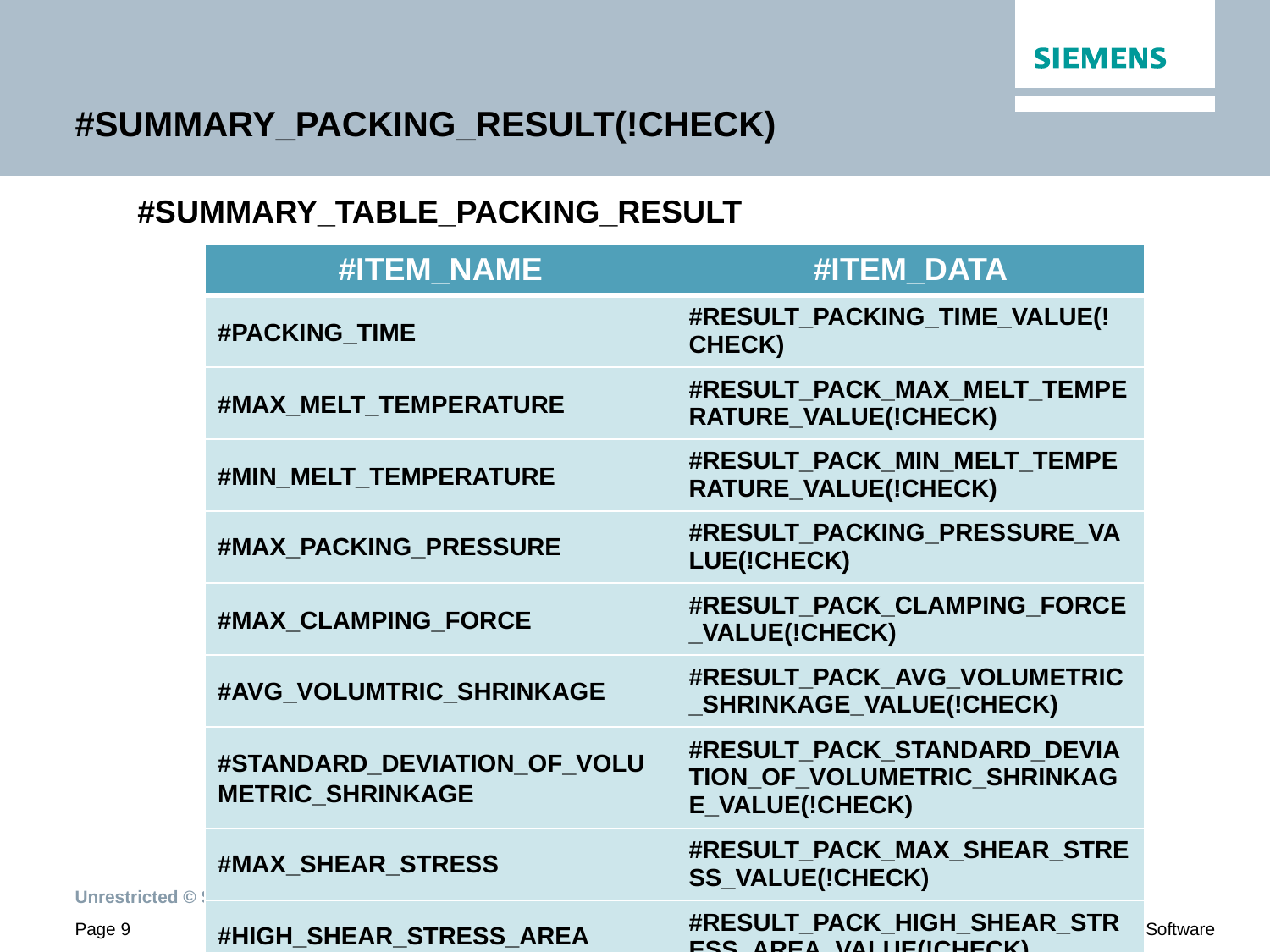

# #SUMMARY_PACKING_RESULT(!CHECK)
#SUMMARY_TABLE_PACKING_RESULT
| #ITEM\_NAME | #ITEM\_DATA |
| --- | --- |
| #PACKING\_TIME | #RESULT\_PACKING\_TIME\_VALUE(!CHECK) |
| #MAX\_MELT\_TEMPERATURE | #RESULT\_PACK\_MAX\_MELT\_TEMPERATURE\_VALUE(!CHECK) |
| #MIN\_MELT\_TEMPERATURE | #RESULT\_PACK\_MIN\_MELT\_TEMPERATURE\_VALUE(!CHECK) |
| #MAX\_PACKING\_PRESSURE | #RESULT\_PACKING\_PRESSURE\_VALUE(!CHECK) |
| #MAX\_CLAMPING\_FORCE | #RESULT\_PACK\_CLAMPING\_FORCE\_VALUE(!CHECK) |
| #AVG\_VOLUMTRIC\_SHRINKAGE | #RESULT\_PACK\_AVG\_VOLUMETRIC\_SHRINKAGE\_VALUE(!CHECK) |
| #STANDARD\_DEVIATION\_OF\_VOLUMETRIC\_SHRINKAGE | #RESULT\_PACK\_STANDARD\_DEVIATION\_OF\_VOLUMETRIC\_SHRINKAGE\_VALUE(!CHECK) |
| #MAX\_SHEAR\_STRESS | #RESULT\_PACK\_MAX\_SHEAR\_STRESS\_VALUE(!CHECK) |
| #HIGH\_SHEAR\_STRESS\_AREA | #RESULT\_PACK\_HIGH\_SHEAR\_STRESS\_AREA\_VALUE(!CHECK) |
| #SHORT\_SHOT | #RESULT\_PACK\_SHORT\_SHOT\_VALUE(!CHECK) |
| #OVER\_PACKED\_AREA | #RESULT\_PACK\_OVER\_PACKED\_AREA(!CHECK) |